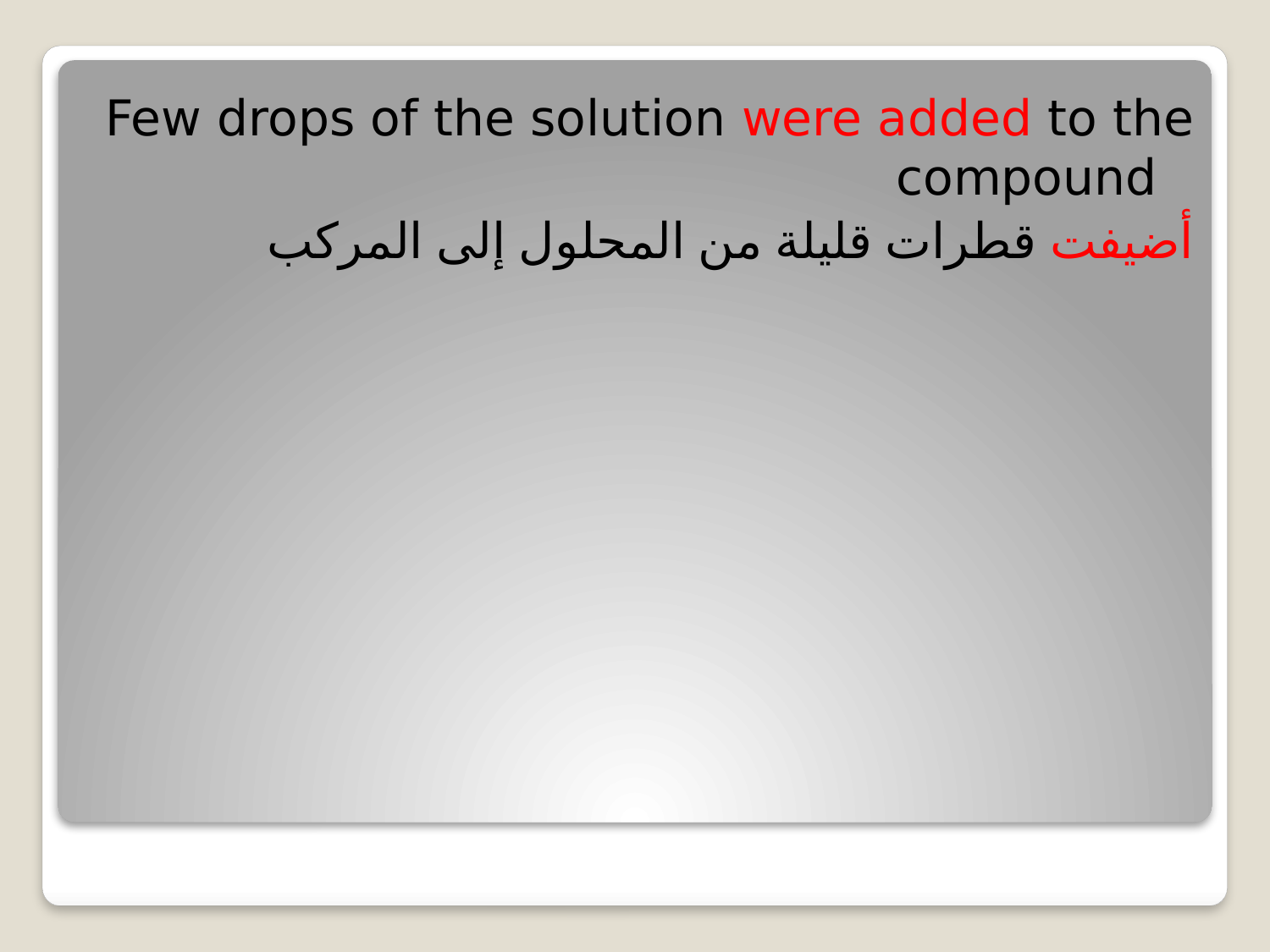

Few drops of the solution were added to the compound
أضيفت قطرات قليلة من المحلول إلى المركب

#